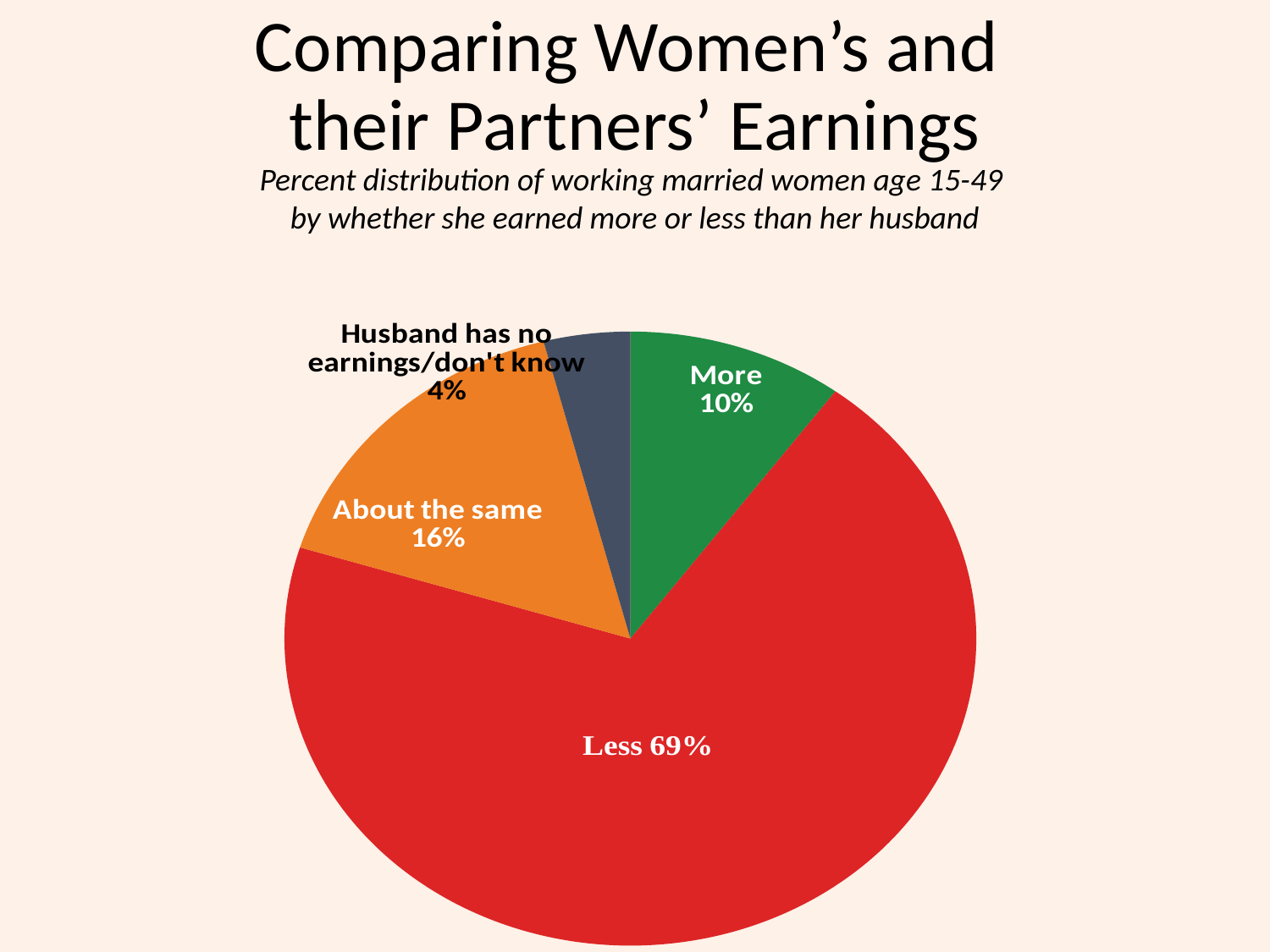

# Comparing Women’s and their Partners’ Earnings
Percent distribution of working married women age 15-49
by whether she earned more or less than her husband

### Chart

| Category | Series 1 |
|---|---|
| More | 10.0 |
| Less | 69.0 |
| About the same | 16.0 |
| Husband has no earnings/don't know | 4.0 |